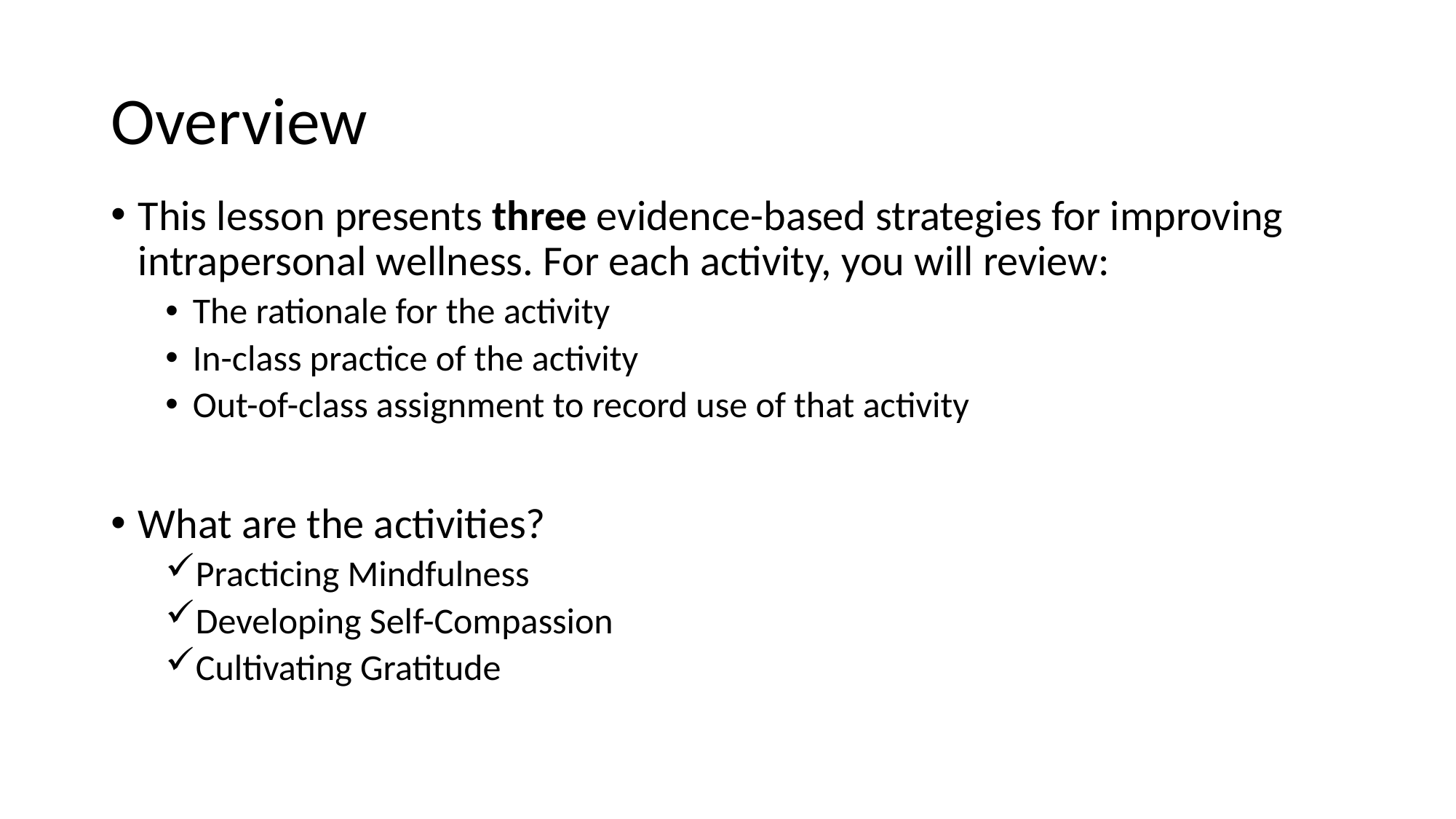

# Overview
This lesson presents three evidence-based strategies for improving intrapersonal wellness. For each activity, you will review:
The rationale for the activity
In-class practice of the activity
Out-of-class assignment to record use of that activity

What are the activities?
Practicing Mindfulness
Developing Self-Compassion
Cultivating Gratitude